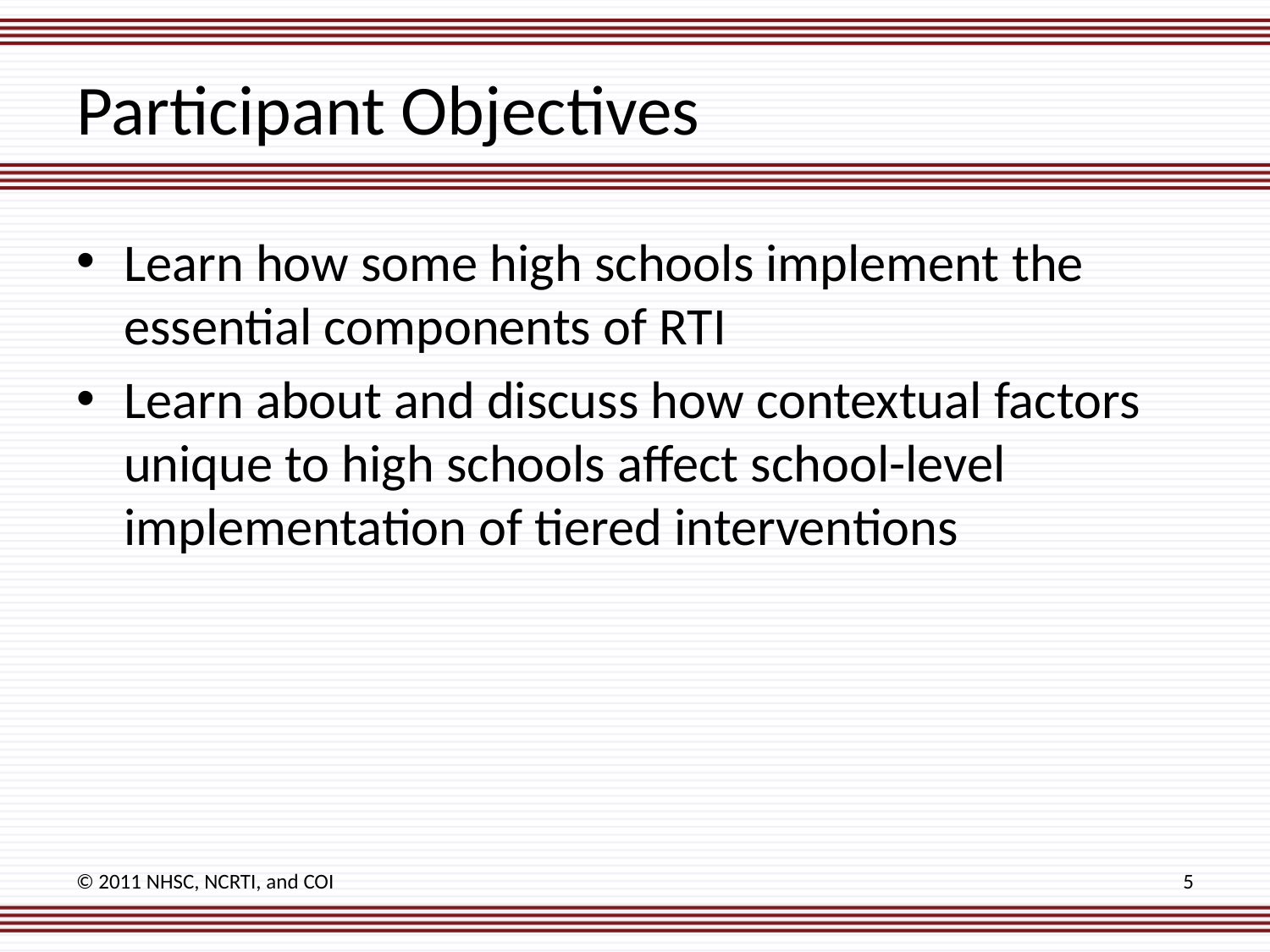

# Participant Objectives
Learn how some high schools implement the essential components of RTI
Learn about and discuss how contextual factors unique to high schools affect school-level implementation of tiered interventions
© 2011 NHSC, NCRTI, and COI
5